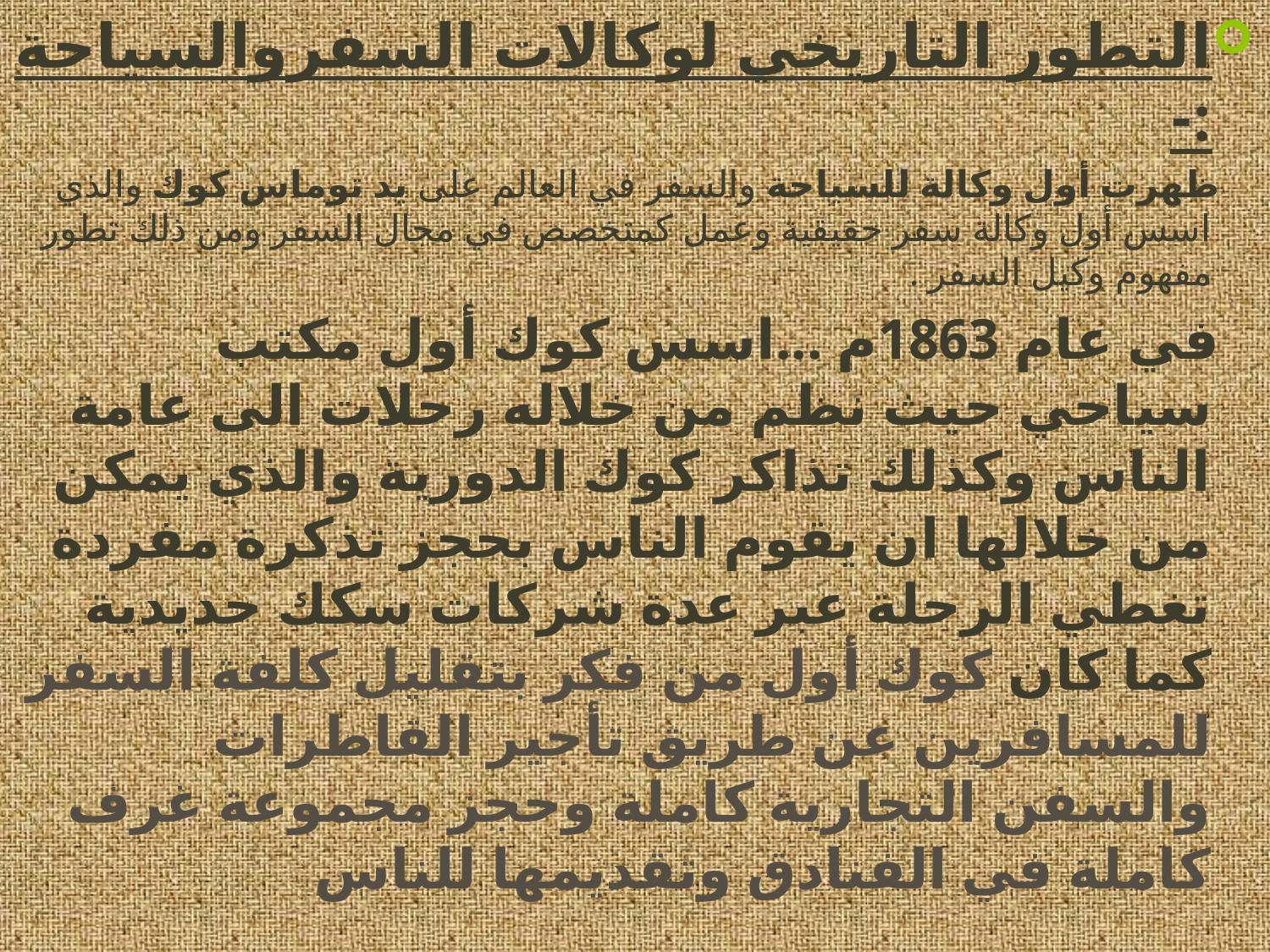

التطور التاريخي لوكالات السفروالسياحة :-
   ظهرت أول وكالة للسياحة والسفر في العالم على يد توماس كوك والذي اسس أول وكالة سفر حقيقية وعمل كمتخصص في مجال السفر ومن ذلك تطور مفهوم وكيل السفر .
   في عام 1863م ...اسس كوك أول مكتب سياحي حيث نظم من خلاله رحلات الى عامة الناس وكذلك تذاكر كوك الدورية والذي يمكن من خلالها ان يقوم الناس بحجز تذكرة مفردة تغطي الرحلة عبر عدة شركات سكك حديدية كما كان كوك أول من فكر بتقليل كلفة السفر للمسافرين عن طريق تأجير القاطرات والسفن التجارية كاملة وحجز مجموعة غرف كاملة في الفنادق وتقديمها للناس